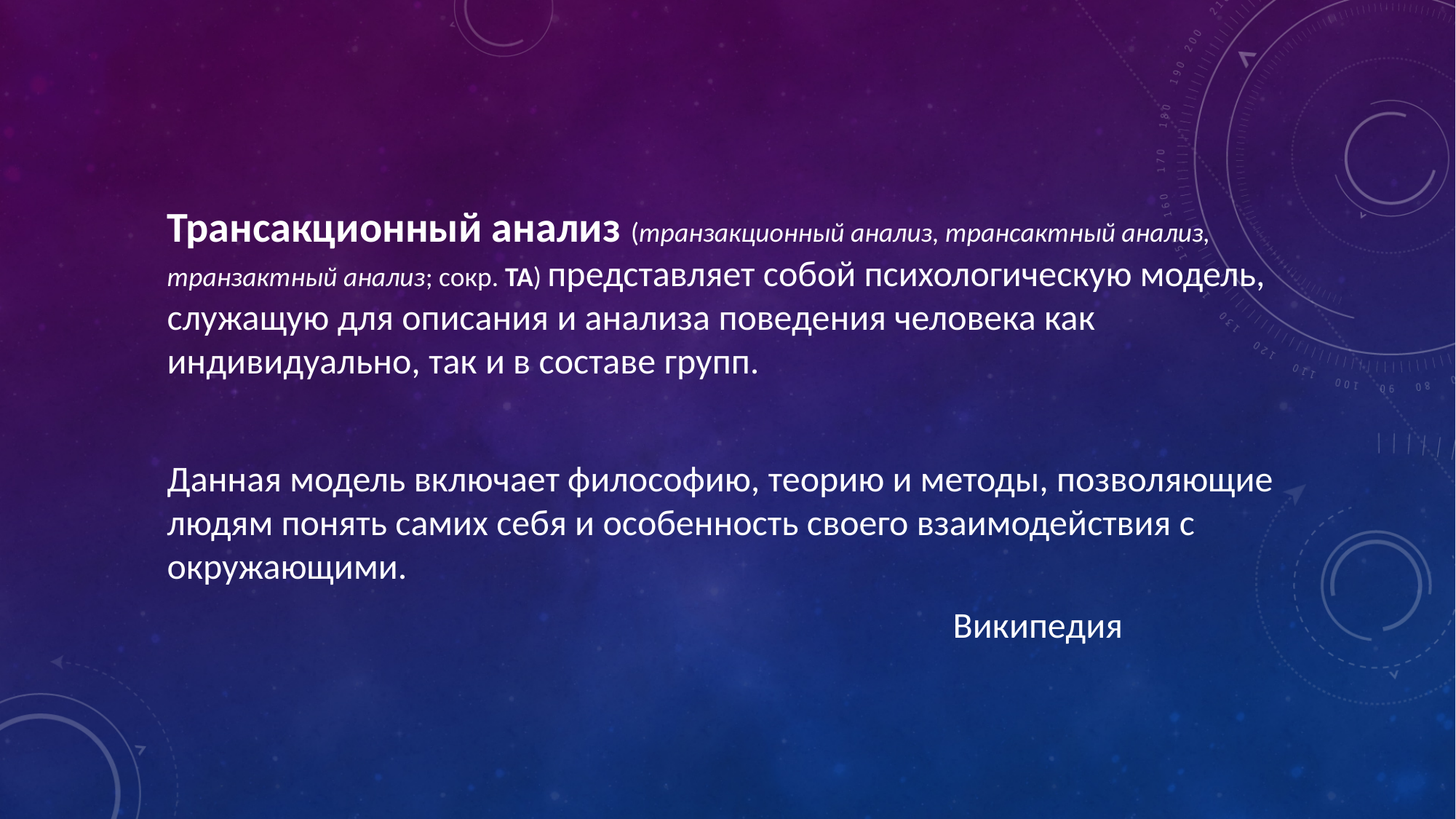

Трансакционный анализ (транзакционный анализ, трансактный анализ, транзактный анализ; сокр. ТА) представляет собой психологическую модель, служащую для описания и анализа поведения человека как индивидуально, так и в составе групп.

Данная модель включает философию, теорию и методы, позволяющие людям понять самих себя и особенность своего взаимодействия с окружающими.
                                                                                                Википедия